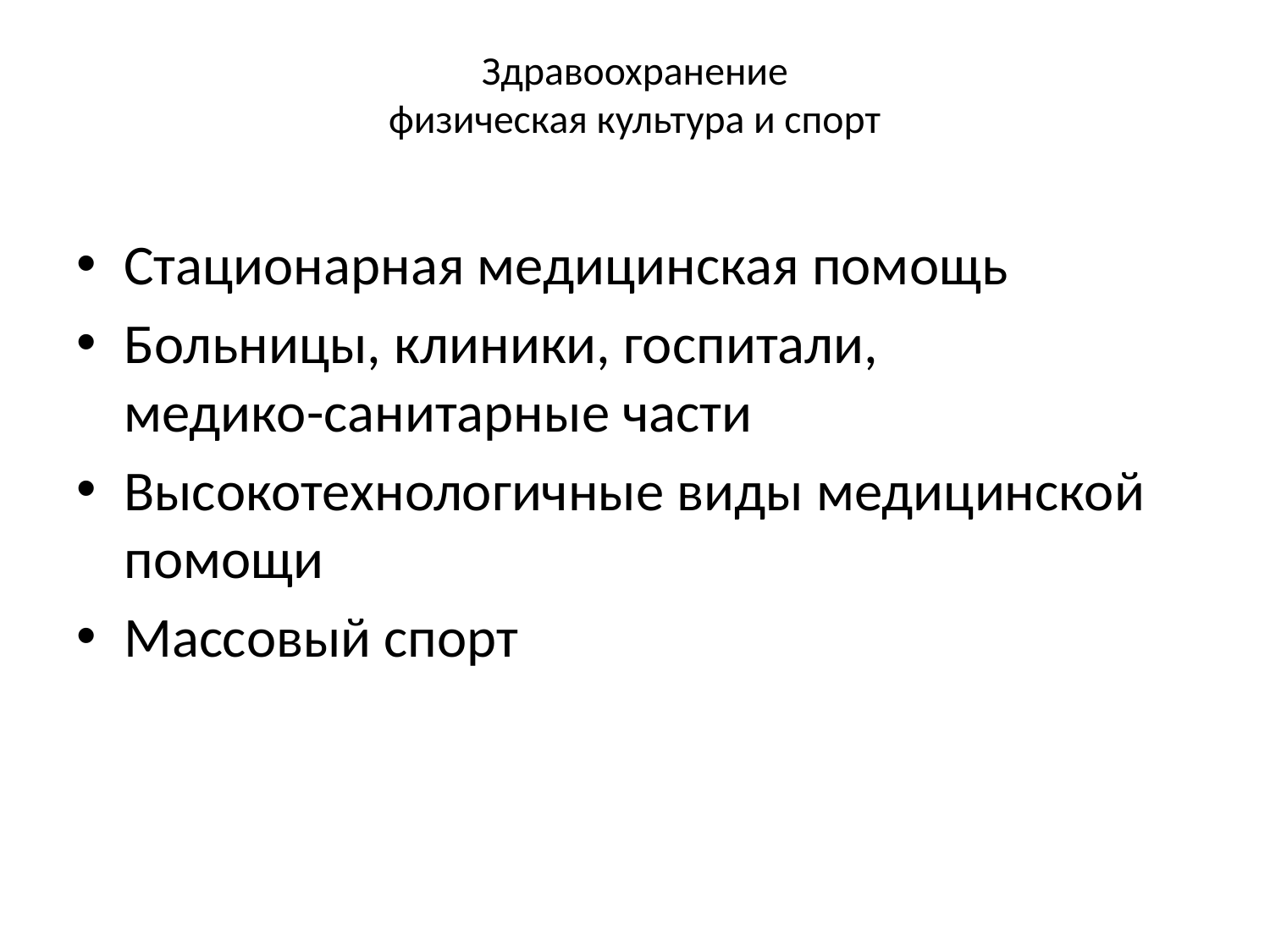

# Здравоохранение физическая культура и спорт
Стационарная медицинская помощь
Больницы, клиники, госпитали,
медико-санитарные части
Высокотехнологичные виды медицинской помощи
Массовый спорт